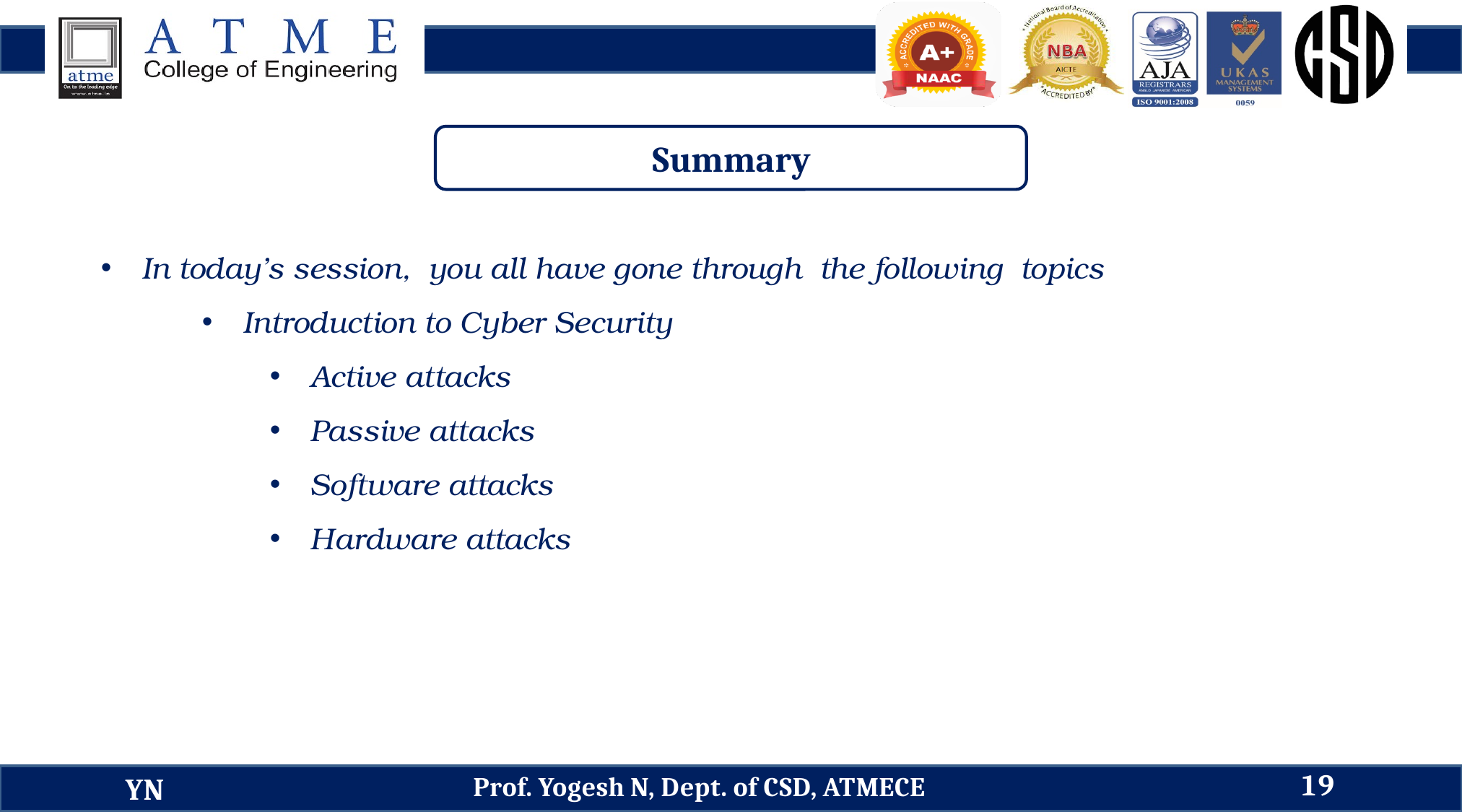

Summary
In today’s session,  you all have gone through  the following  topics
Introduction to Cyber Security
Active attacks
Passive attacks
Software attacks
Hardware attacks
19
Prof. Yogesh N, Dept. of CSD, ATMECE
YN